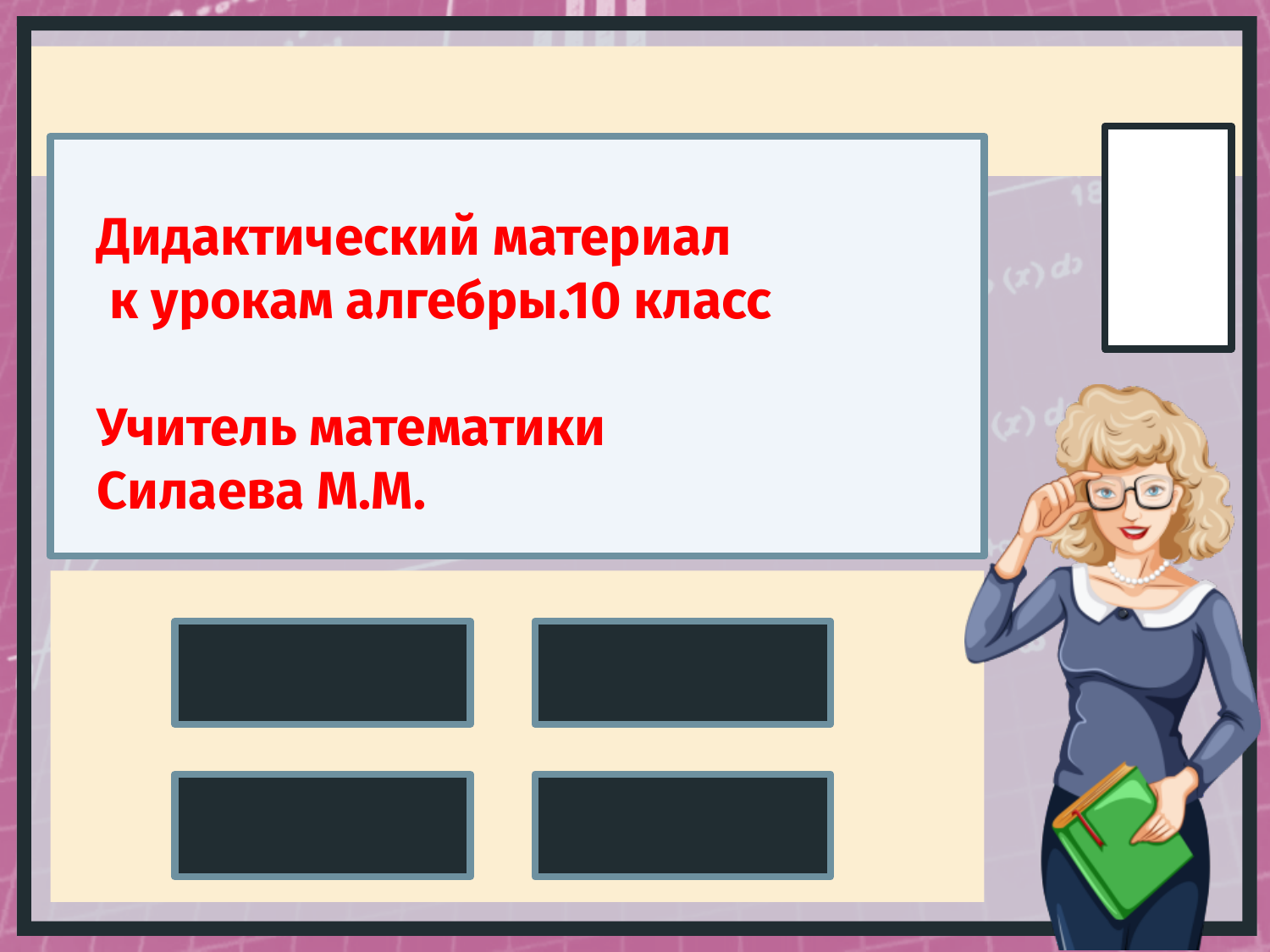

Дидактический материал
 к урокам алгебры.10 класс

Учитель математики
Силаева М.М.